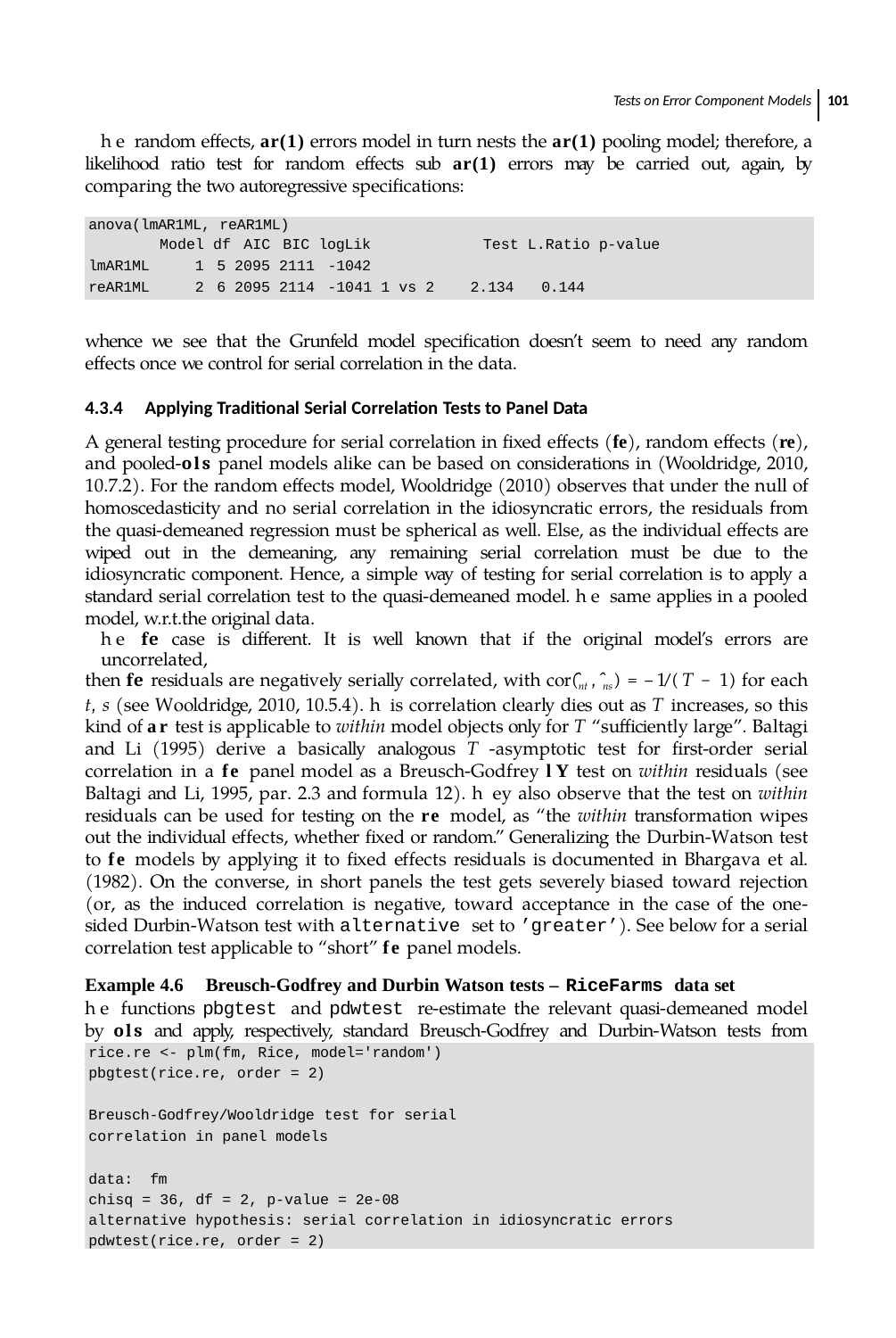

Tests on Error Component Models  101

he random effects, ar(1) errors model in turn nests the ar(1) pooling model; therefore, a likelihood ratio test for random effects sub ar(1) errors may be carried out, again, by comparing the two autoregressive speciﬁcations:

| anova(lmAR1ML, reAR1ML) Model df AIC BIC logLik Test L.Ratio p-value |  |  |  |
| --- | --- | --- | --- |
| lmAR1ML | 1 5 2095 2111 -1042 |  |  |
| reAR1ML | 2 6 2095 2114 -1041 1 vs 2 | 2.134 | 0.144 |
whence we see that the Grunfeld model speciﬁcation doesn’t seem to need any random effects once we control for serial correlation in the data.

4.3.4  Applying Traditional Serial Correlation Tests to Panel Data
A general testing procedure for serial correlation in ﬁxed effects (fe), random effects (re), and pooled-ols panel models alike can be based on considerations in (Wooldridge, 2010, 10.7.2). For the random effects model, Wooldridge (2010) observes that under the null of homoscedasticity and no serial correlation in the idiosyncratic errors, the residuals from the quasi-demeaned regression must be spherical as well. Else, as the individual effects are wiped out in the demeaning, any remaining serial correlation must be due to the idiosyncratic component. Hence, a simple way of testing for serial correlation is to apply a standard serial correlation test to the quasi-demeaned model. he same applies in a pooled model, w.r.t.the original data.
he fe case is different. It is well known that if the original model’s errors are uncorrelated,
then fe residuals are negatively serially correlated, with cor(̂nt , ̂ns) = –1∕(T − 1) for each t, s (see Wooldridge, 2010, 10.5.4). his correlation clearly dies out as T increases, so this kind of ar test is applicable to within model objects only for T “suﬃciently large”. Baltagi and Li (1995) derive a basically analogous T -asymptotic test for ﬁrst-order serial correlation in a fe panel model as a Breusch-Godfrey lm test on within residuals (see Baltagi and Li, 1995, par. 2.3 and formula 12). hey also observe that the test on within residuals can be used for testing on the re model, as “the within transformation wipes out the individual effects, whether ﬁxed or random.” Generalizing the Durbin-Watson test to fe models by applying it to ﬁxed effects residuals is documented in Bhargava et al. (1982). On the converse, in short panels the test gets severely biased toward rejection (or, as the induced correlation is negative, toward acceptance in the case of the one-sided Durbin-Watson test with alternative set to ’greater’). See below for a serial correlation test applicable to “short” fe panel models.
Example 4.6  Breusch-Godfrey and Durbin Watson tests – RiceFarms data set
he functions pbgtest and pdwtest re-estimate the relevant quasi-demeaned model by ols and apply, respectively, standard Breusch-Godfrey and Durbin-Watson tests from package lmtest to the residuals:
rice.re <- plm(fm, Rice, model='random')
pbgtest(rice.re, order = 2)

Breusch-Godfrey/Wooldridge test for serial correlation in panel models

data: fm
chisq = 36, df = 2, p-value = 2e-08
alternative hypothesis: serial correlation in idiosyncratic errors pdwtest(rice.re, order = 2)